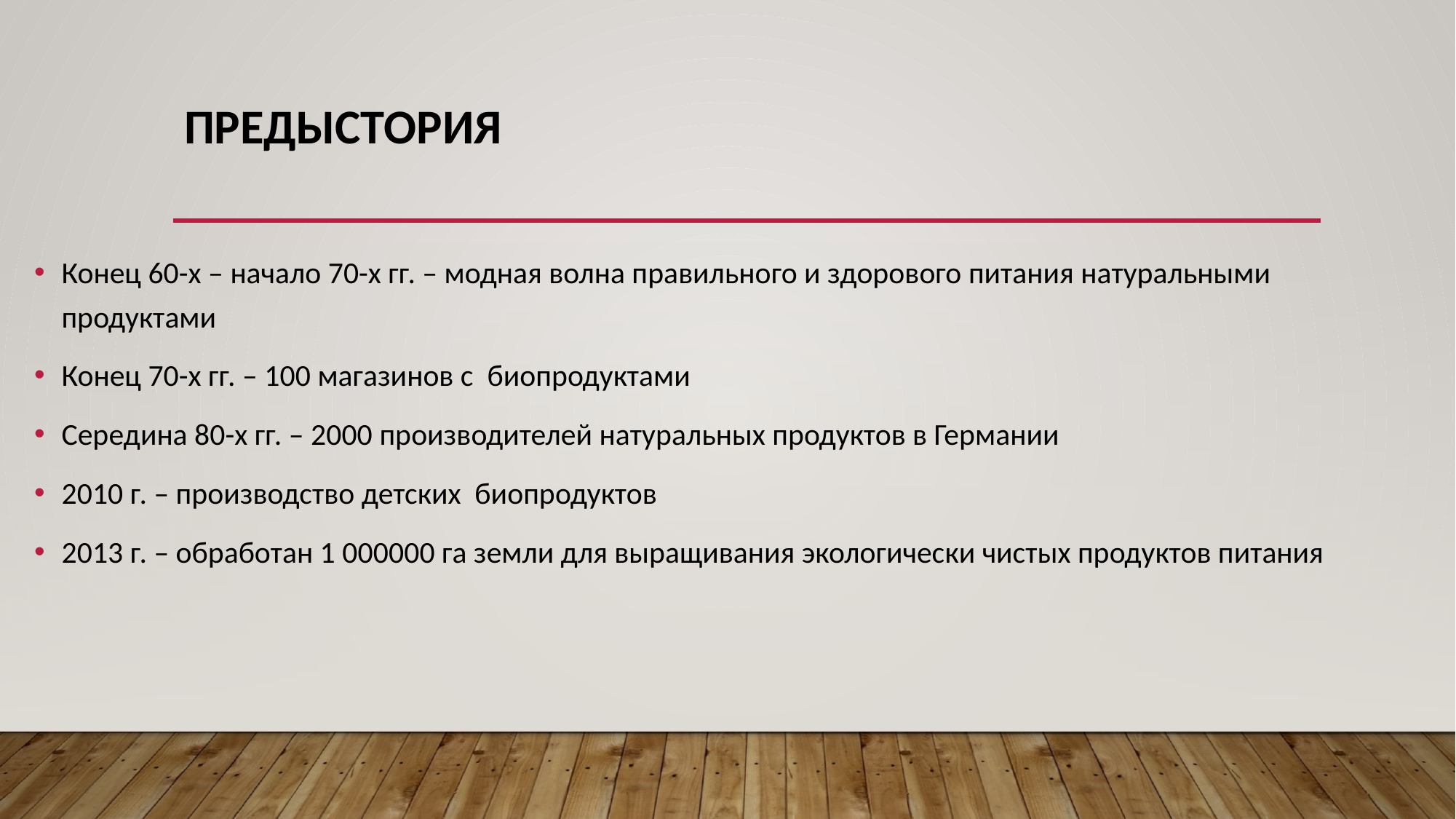

# Предыстория
Конец 60-х – начало 70-х гг. – модная волна правильного и здорового питания натуральными продуктами
Конец 70-х гг. – 100 магазинов с  биопродуктами
Середина 80-х гг. – 2000 производителей натуральных продуктов в Германии
2010 г. – производство детских  биопродуктов
2013 г. – обработан 1 000000 га земли для выращивания экологически чистых продуктов питания